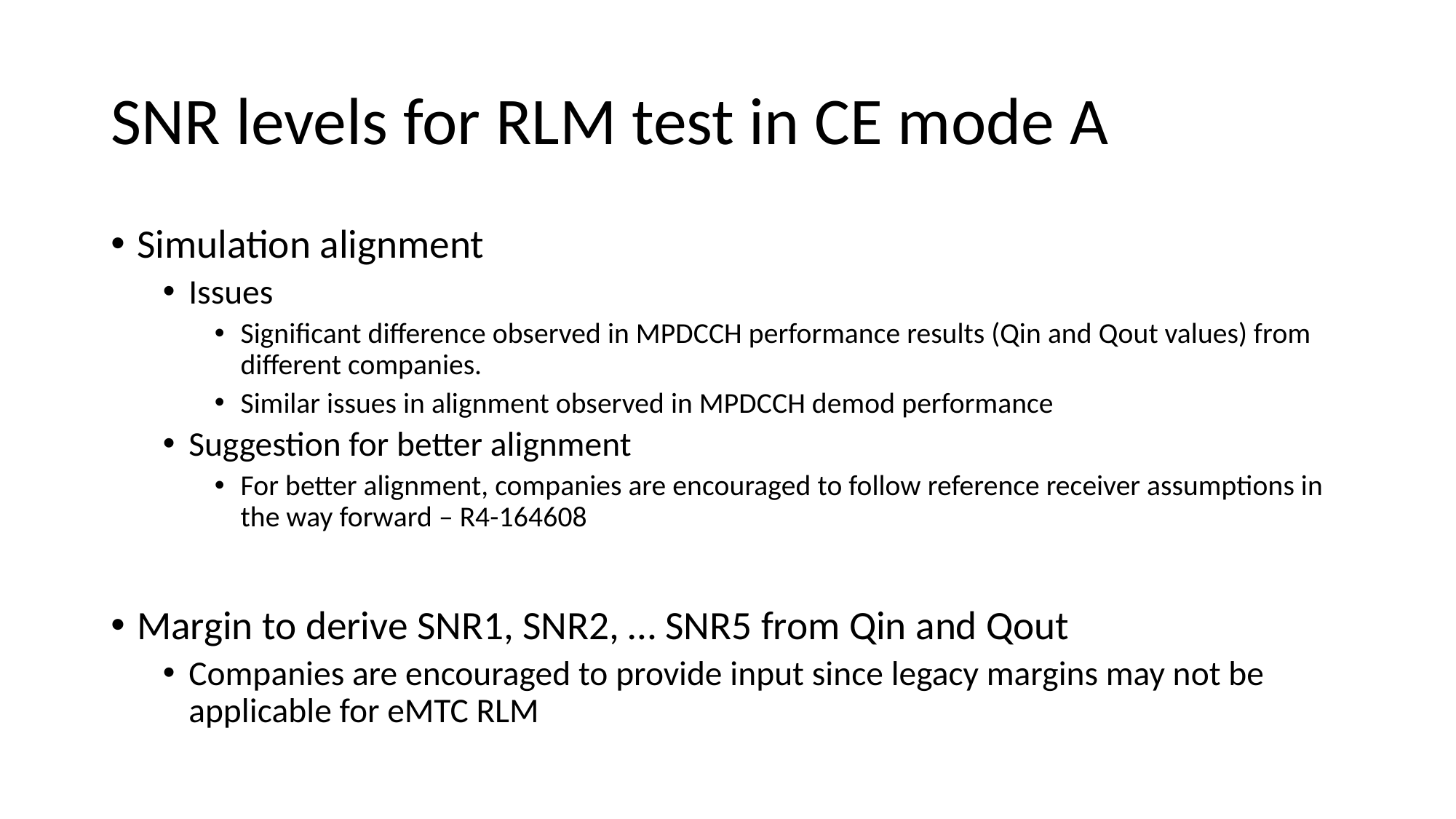

# SNR levels for RLM test in CE mode A
Simulation alignment
Issues
Significant difference observed in MPDCCH performance results (Qin and Qout values) from different companies.
Similar issues in alignment observed in MPDCCH demod performance
Suggestion for better alignment
For better alignment, companies are encouraged to follow reference receiver assumptions in the way forward – R4-164608

Margin to derive SNR1, SNR2, … SNR5 from Qin and Qout
Companies are encouraged to provide input since legacy margins may not be applicable for eMTC RLM